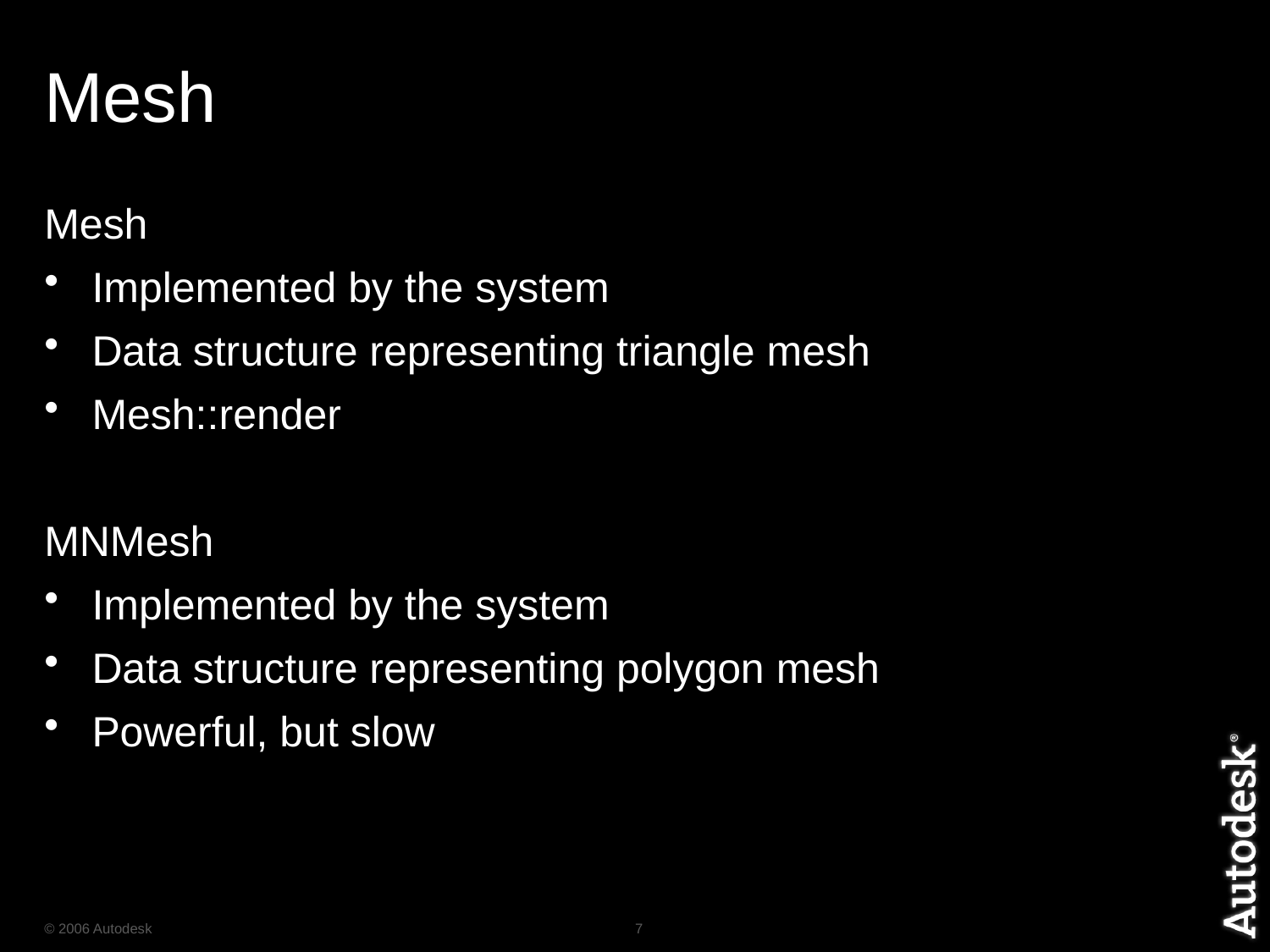

# Mesh
Mesh
Implemented by the system
Data structure representing triangle mesh
Mesh::render

MNMesh
Implemented by the system
Data structure representing polygon mesh
Powerful, but slow